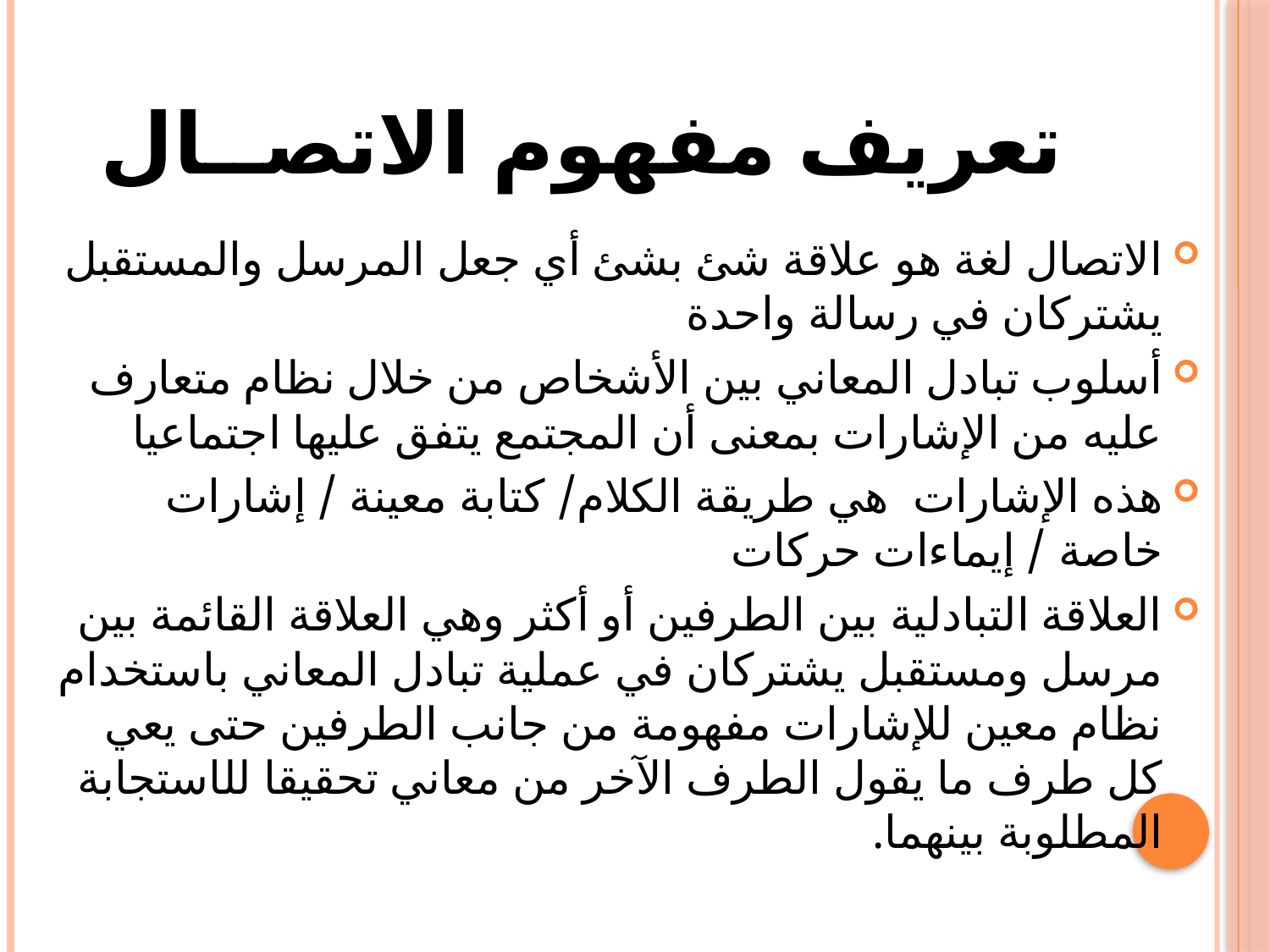

# تعريف مفهوم الاتصــال
الاتصال لغة هو علاقة شئ بشئ أي جعل المرسل والمستقبل يشتركان في رسالة واحدة
أسلوب تبادل المعاني بين الأشخاص من خلال نظام متعارف عليه من الإشارات بمعنى أن المجتمع يتفق عليها اجتماعيا
هذه الإشارات  هي طريقة الكلام/ كتابة معينة / إشارات خاصة / إيماءات حركات
العلاقة التبادلية بين الطرفين أو أكثر وهي العلاقة القائمة بين مرسل ومستقبل يشتركان في عملية تبادل المعاني باستخدام نظام معين للإشارات مفهومة من جانب الطرفين حتى يعي كل طرف ما يقول الطرف الآخر من معاني تحقيقا للاستجابة المطلوبة بينهما.